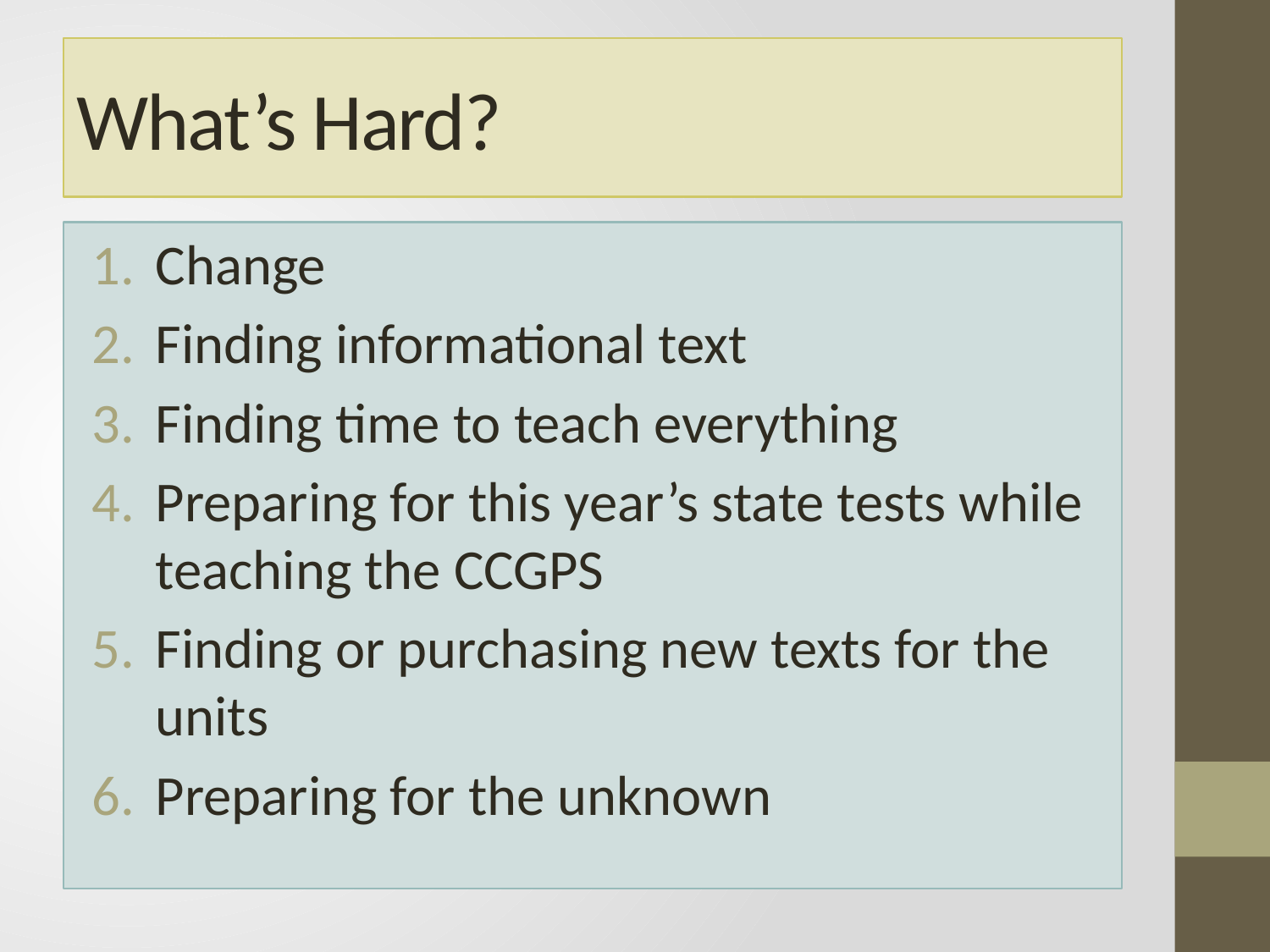

# What’s Hard?
Change
Finding informational text
Finding time to teach everything
Preparing for this year’s state tests while teaching the CCGPS
Finding or purchasing new texts for the units
Preparing for the unknown